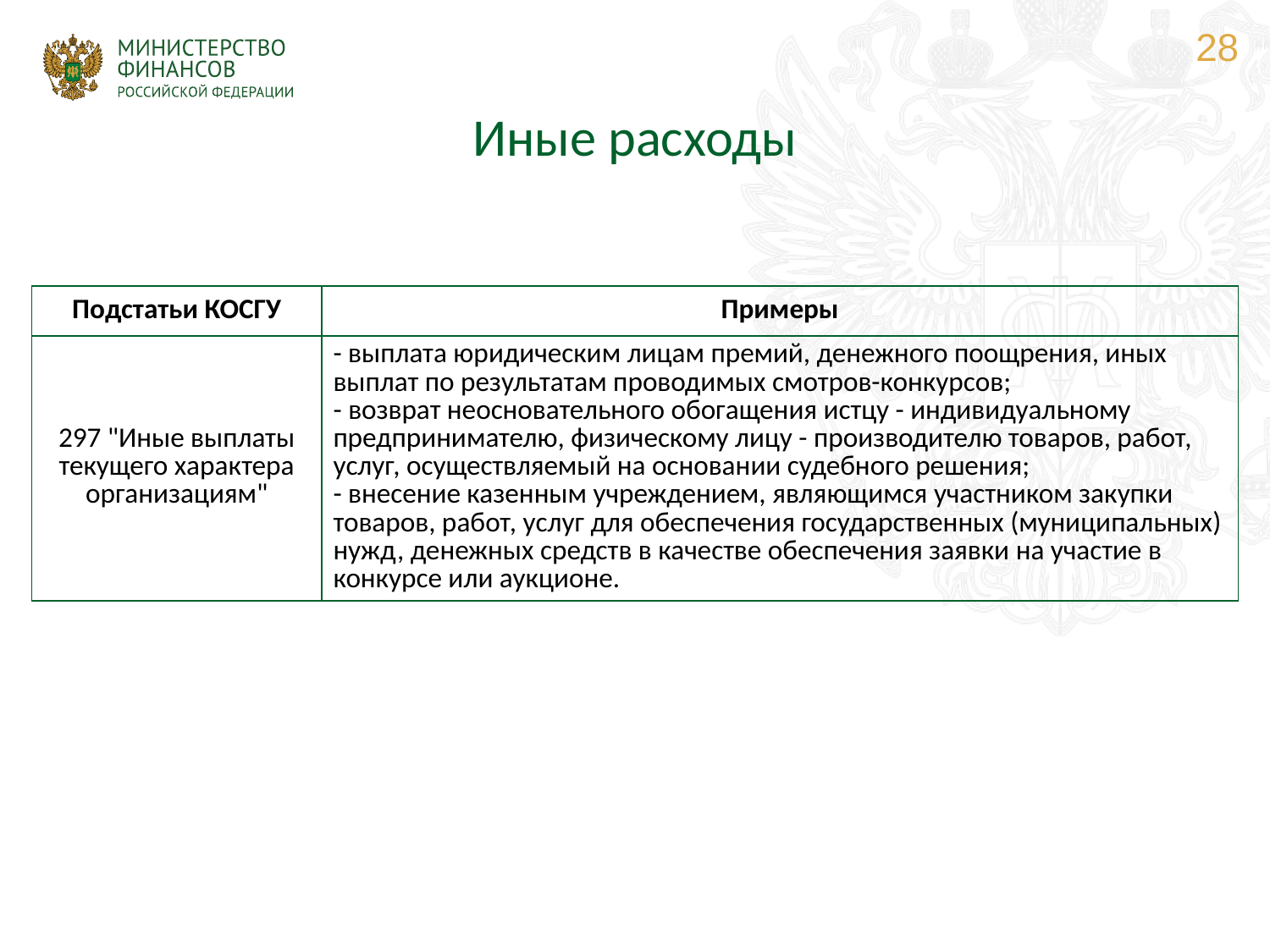

28
# Иные расходы
| Подстатьи КОСГУ | Примеры |
| --- | --- |
| 297 "Иные выплаты текущего характера организациям" | - выплата юридическим лицам премий, денежного поощрения, иных выплат по результатам проводимых смотров-конкурсов; - возврат неосновательного обогащения истцу - индивидуальному предпринимателю, физическому лицу - производителю товаров, работ, услуг, осуществляемый на основании судебного решения; - внесение казенным учреждением, являющимся участником закупки товаров, работ, услуг для обеспечения государственных (муниципальных) нужд, денежных средств в качестве обеспечения заявки на участие в конкурсе или аукционе. |